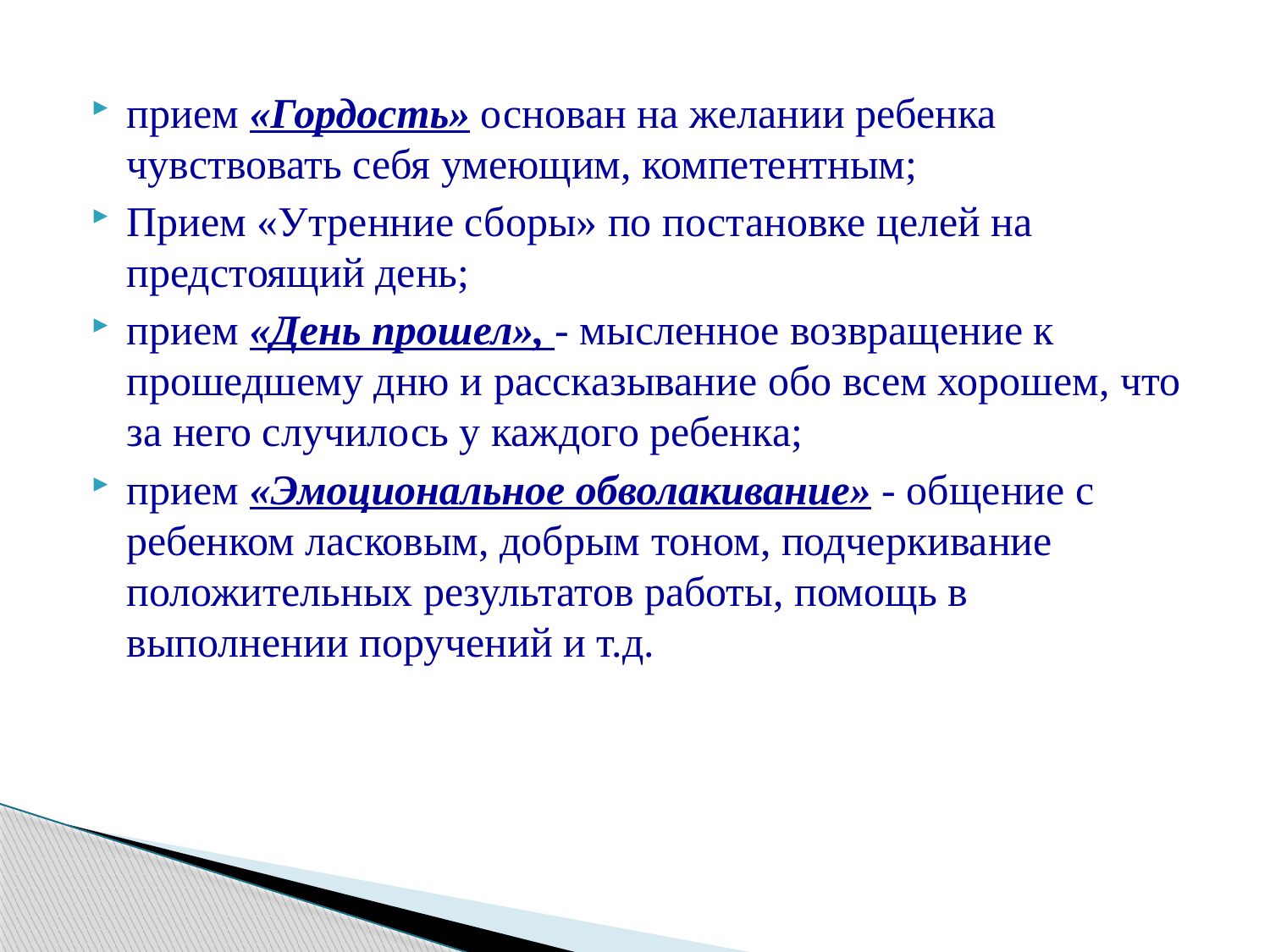

прием «Гордость» основан на желании ребенка чувствовать себя умеющим, компетентным;
Прием «Утренние сборы» по постановке целей на предстоящий день;
прием «День прошел», - мысленное возвращение к прошедшему дню и рассказывание обо всем хорошем, что за него случилось у каждого ребенка;
прием «Эмоциональное обволакивание» - общение с ребенком ласковым, добрым тоном, подчеркивание положительных результатов работы, помощь в выполнении поручений и т.д.